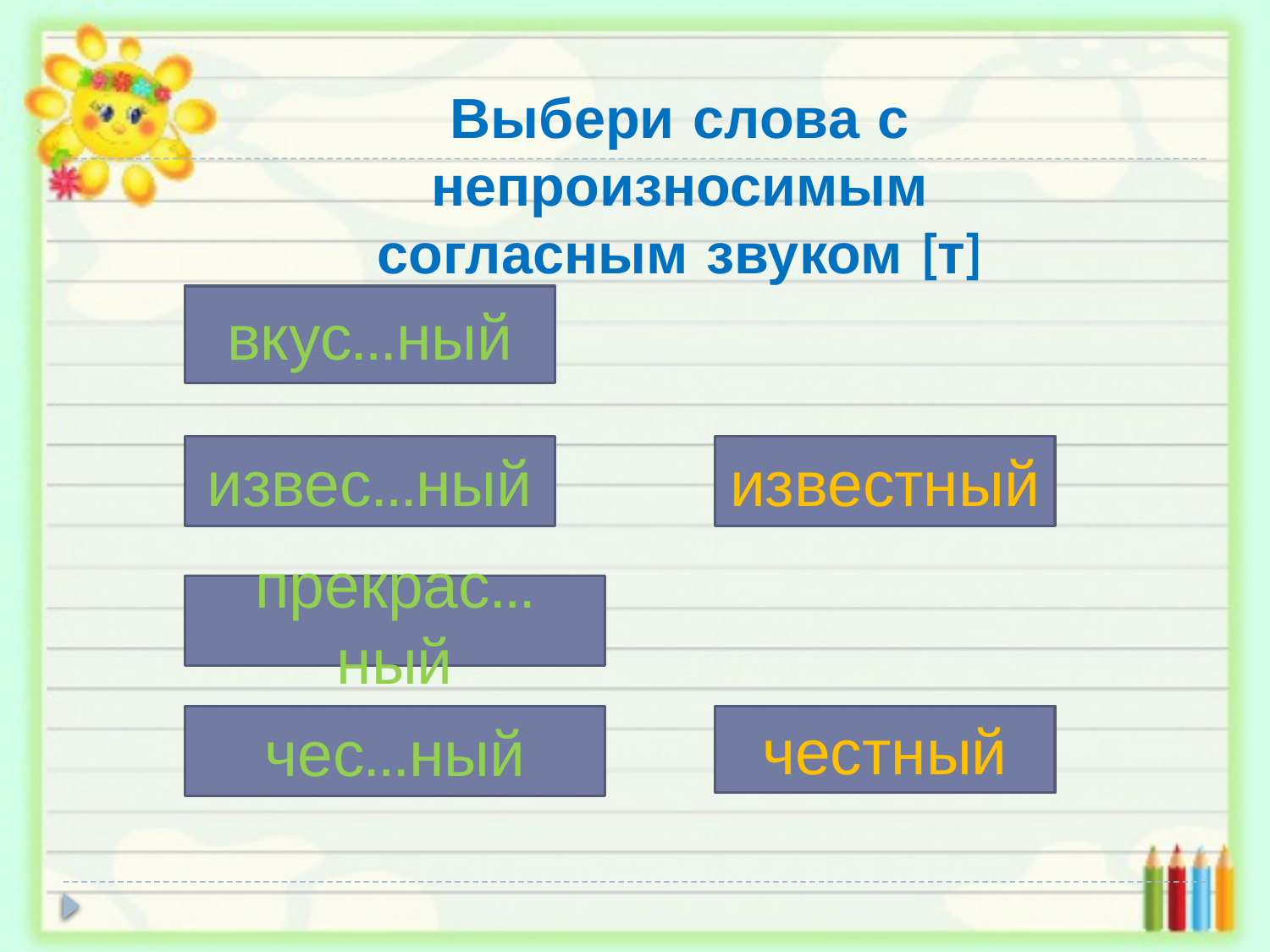

Выбери слова с непроизносимым согласным звуком [т]
вкус…ный
извес…ный
известный
прекрас…ный
чес…ный
честный